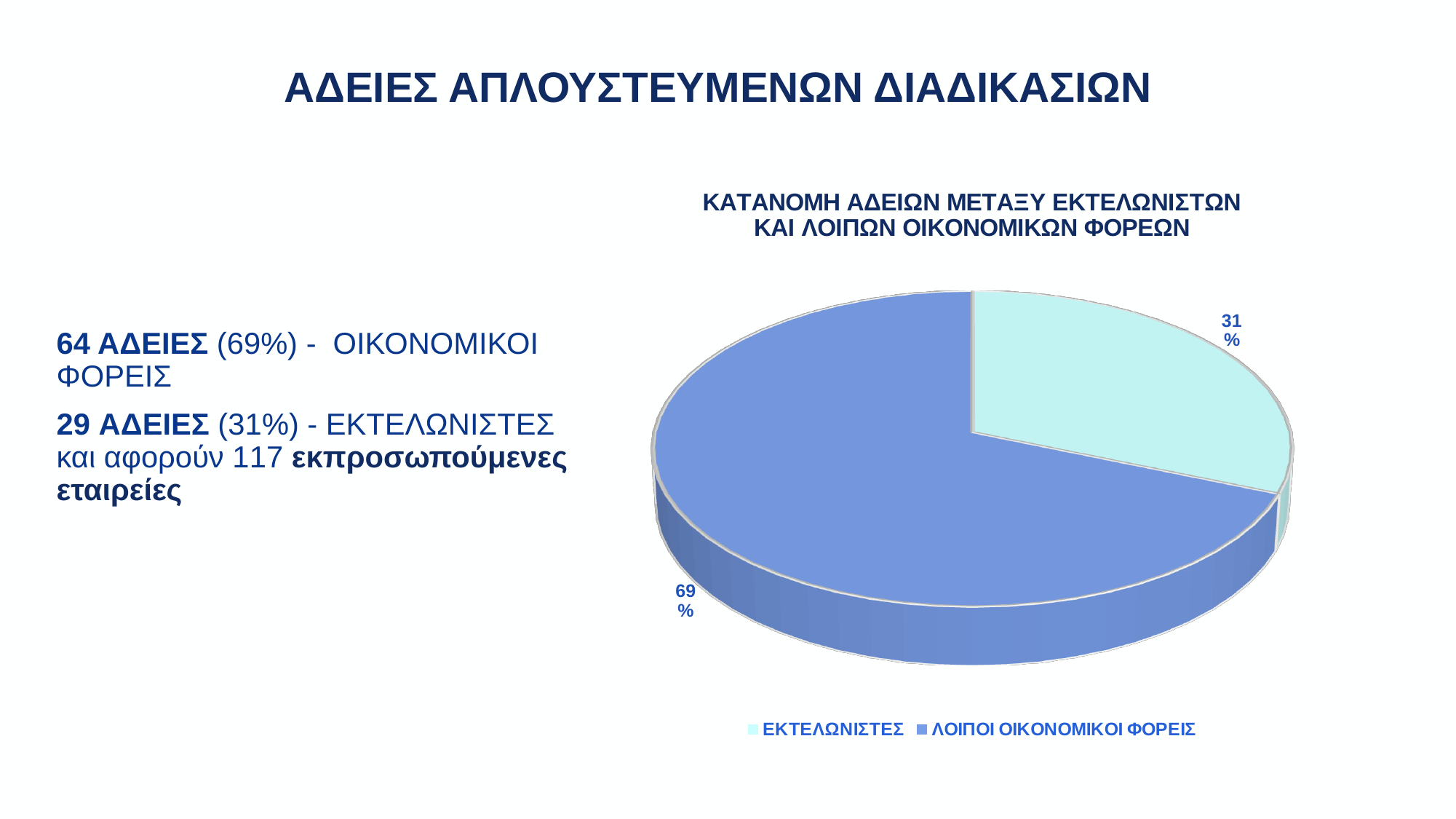

ΑΔΕΙΕΣ ΑΠΛΟΥΣΤΕΥΜΕΝΩΝ ΔΙΑΔΙΚΑΣΙΩΝ

[unsupported chart]

64 ΑΔΕΙΕΣ (69%) -  ΟΙΚΟΝΟΜΙΚΟΙ ΦΟΡΕΙΣ
29 ΑΔΕΙΕΣ (31%) - ΕΚΤΕΛΩΝΙΣΤΕΣ και αφορούν 117 εκπροσωπούμενες εταιρείες